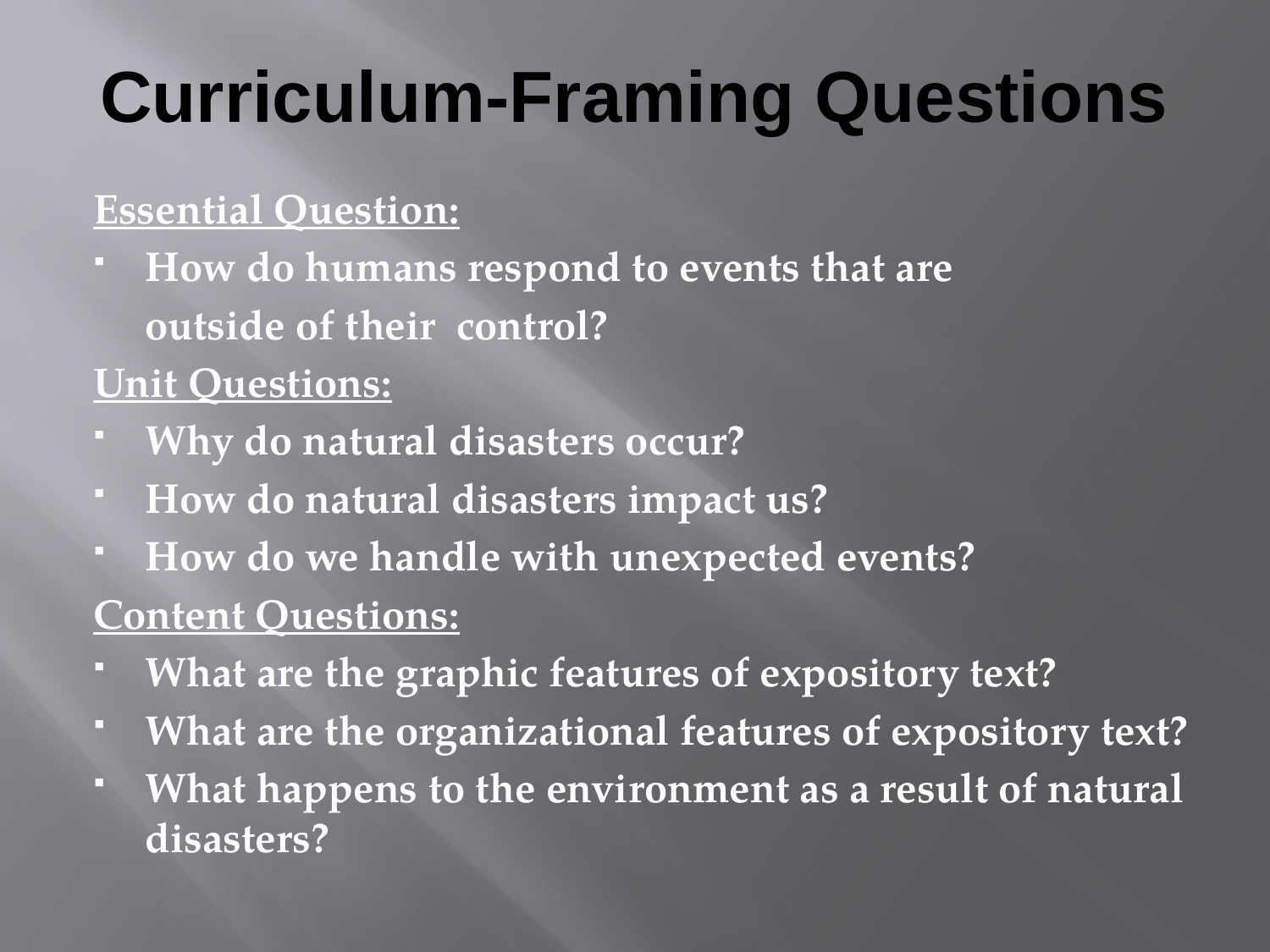

# Curriculum-Framing Questions

Essential Question:
How do humans respond to events that are
     outside of their  control?
Unit Questions:
Why do natural disasters occur?
How do natural disasters impact us?
How do we handle with unexpected events?
Content Questions:
What are the graphic features of expository text?
What are the organizational features of expository text?
What happens to the environment as a result of natural disasters?